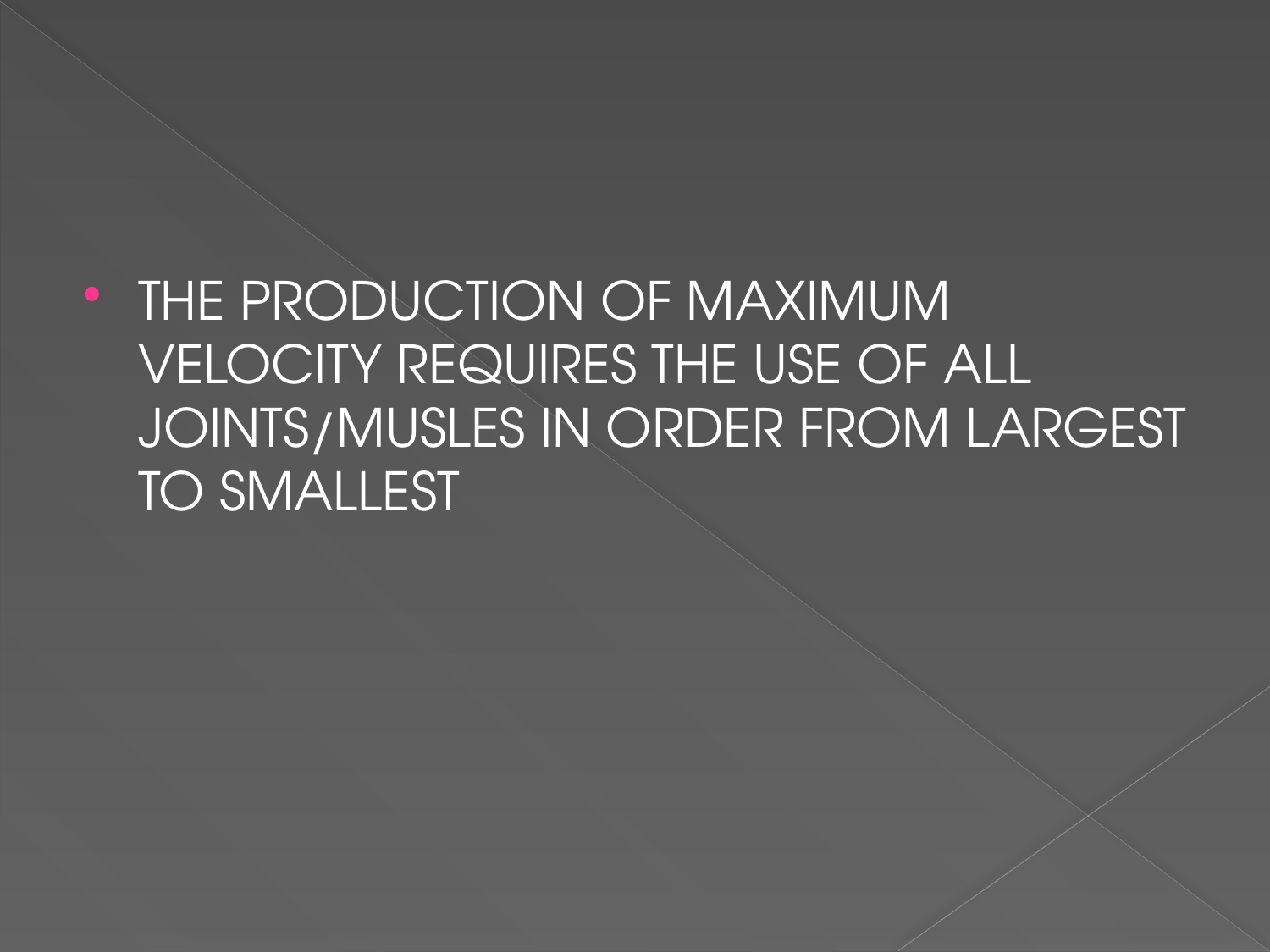

#
THE PRODUCTION OF MAXIMUM VELOCITY REQUIRES THE USE OF ALL JOINTS/MUSLES IN ORDER FROM LARGEST TO SMALLEST